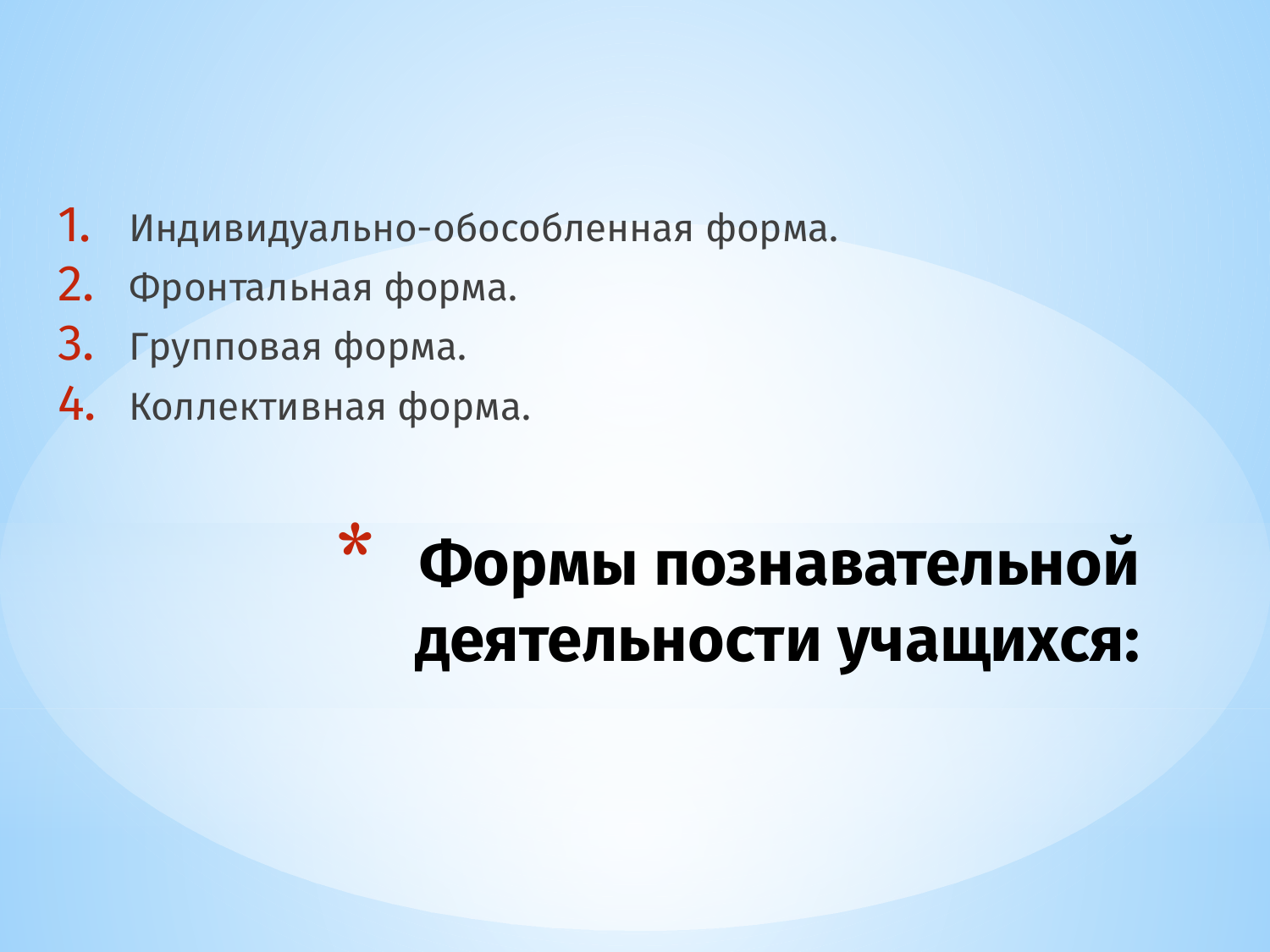

Индивидуально-обособленная форма.
Фронтальная форма.
Групповая форма.
Коллективная форма.

# Формы познавательной деятельности учащихся: